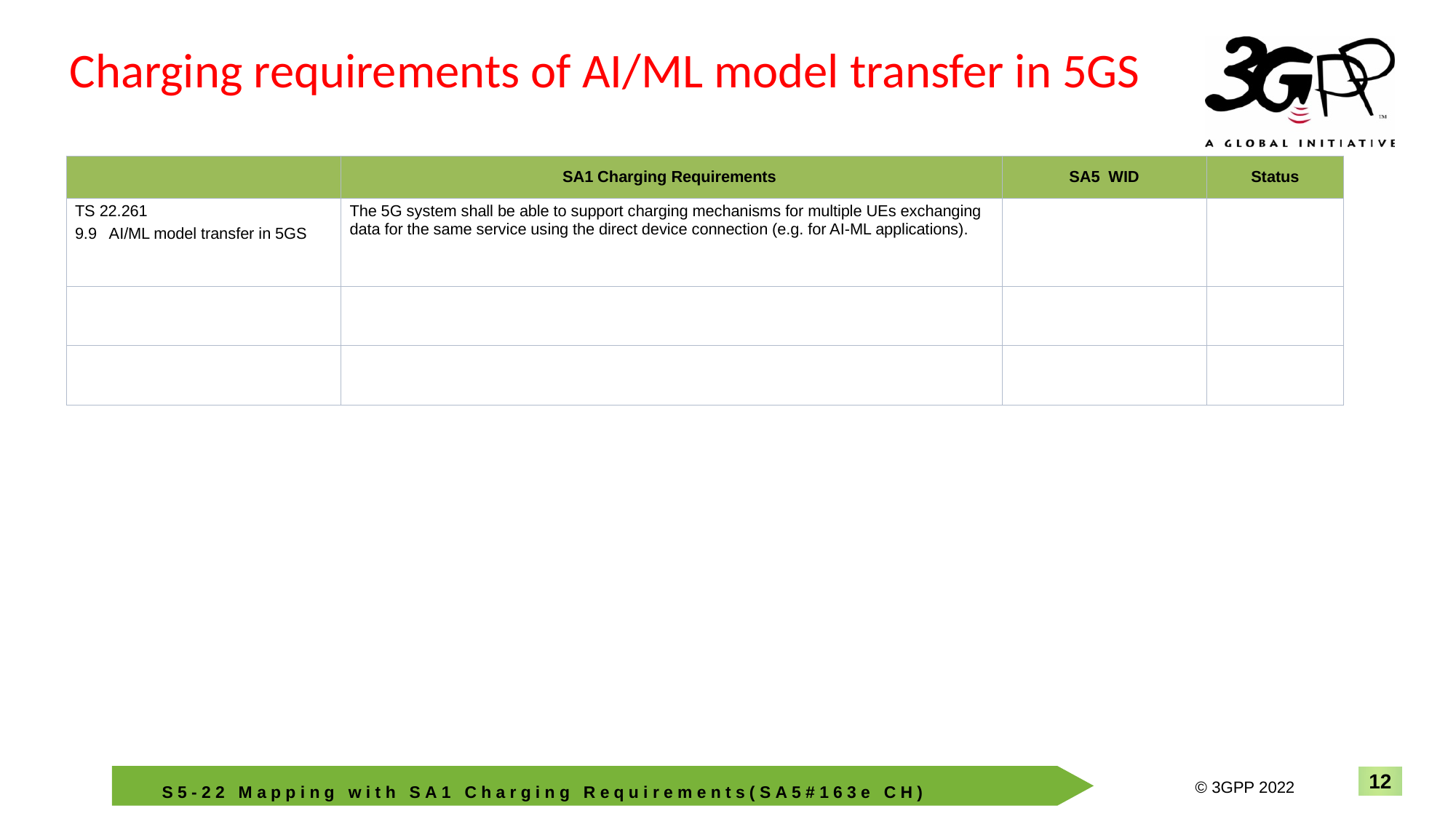

# Charging requirements of AI/ML model transfer in 5GS
|  | SA1 Charging Requirements | SA5 WID | Status |
| --- | --- | --- | --- |
| TS 22.261 9.9 AI/ML model transfer in 5GS | The 5G system shall be able to support charging mechanisms for multiple UEs exchanging data for the same service using the direct device connection (e.g. for AI-ML applications). |  |  |
|  |  |  |  |
|  |  |  |  |